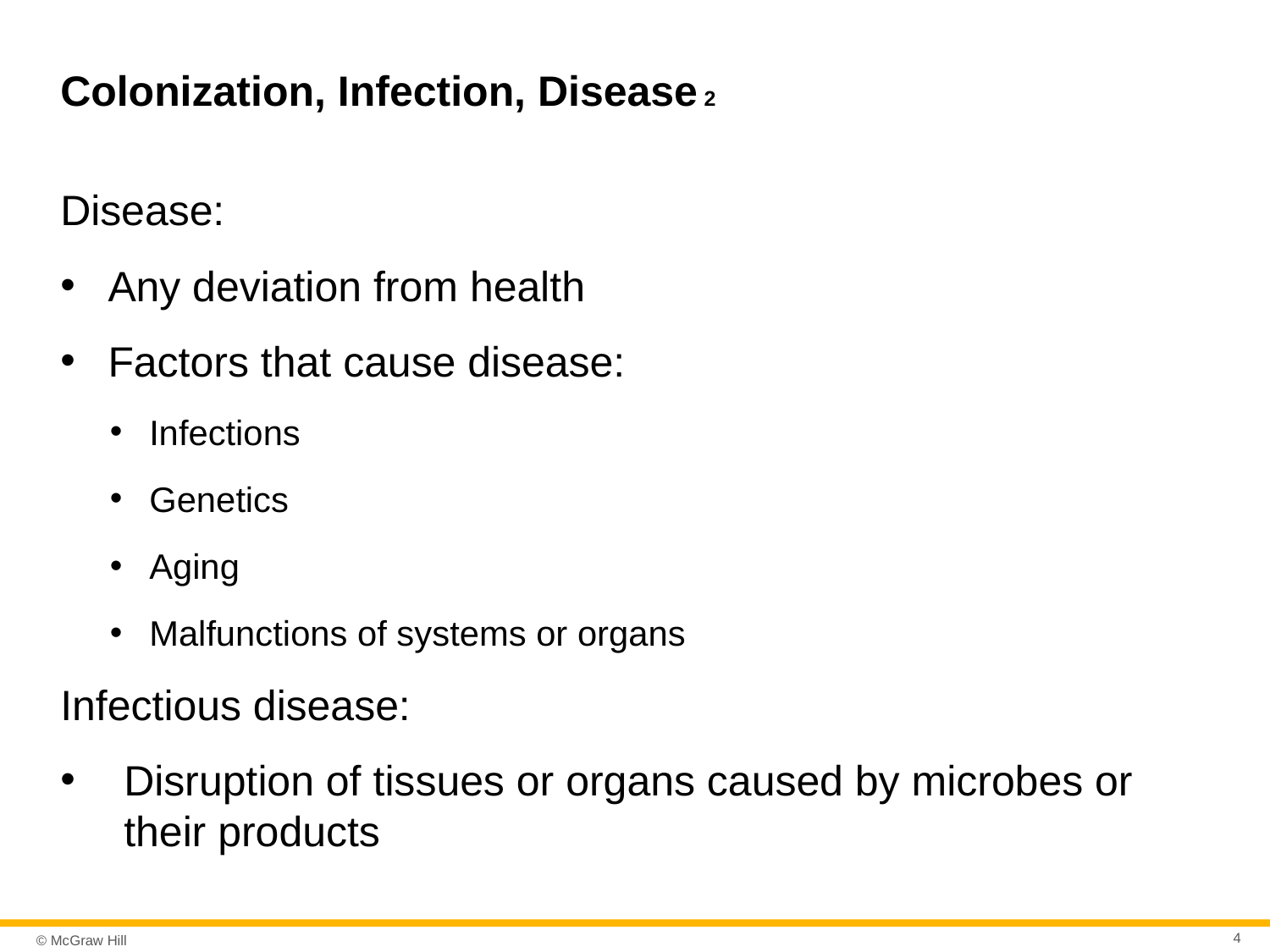

# Colonization, Infection, Disease 2
Disease:
Any deviation from health
Factors that cause disease:
Infections
Genetics
Aging
Malfunctions of systems or organs
Infectious disease:
Disruption of tissues or organs caused by microbes or their products